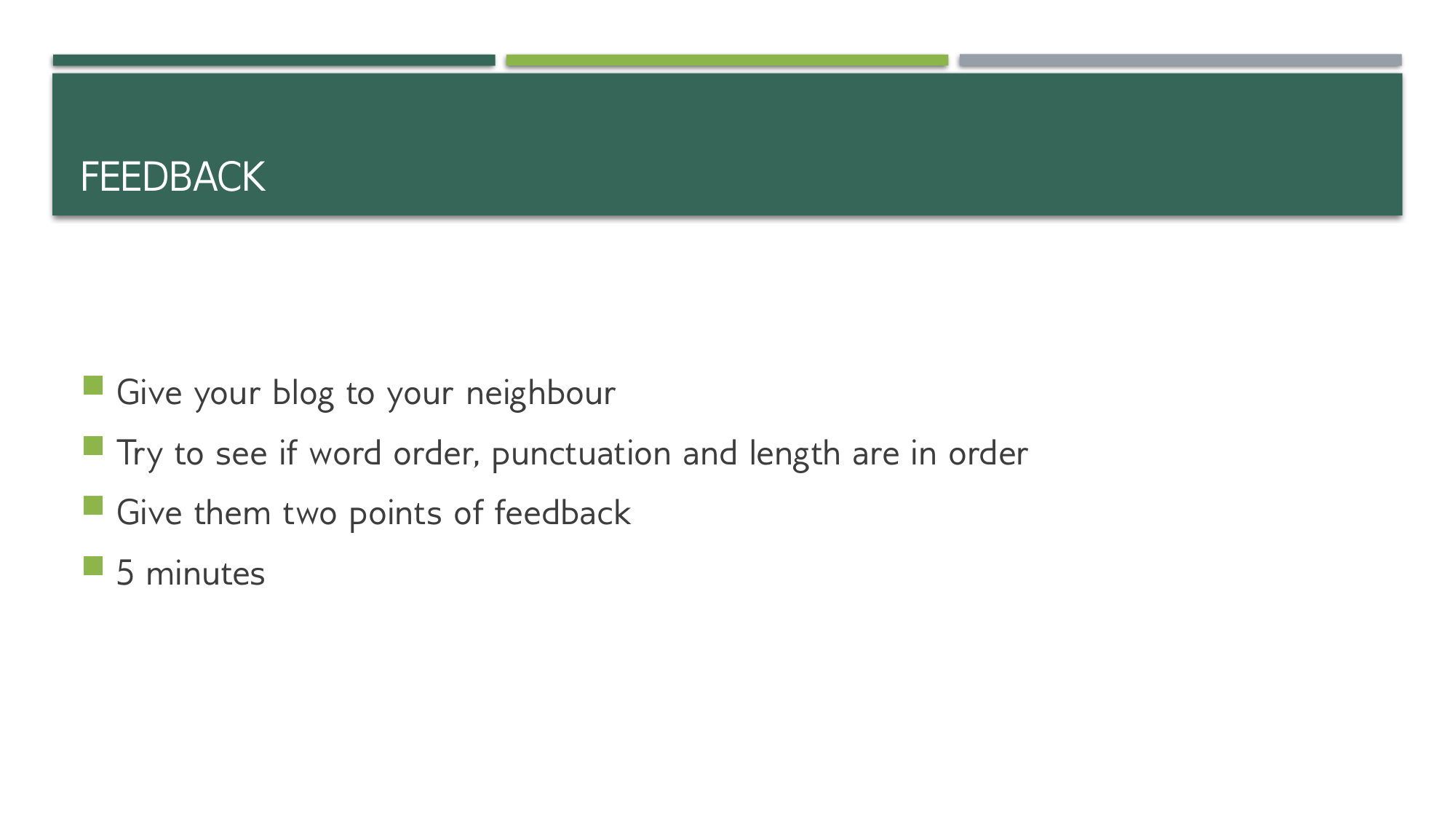

# Feedback
Give your blog to your neighbour
Try to see if word order, punctuation and length are in order
Give them two points of feedback
5 minutes